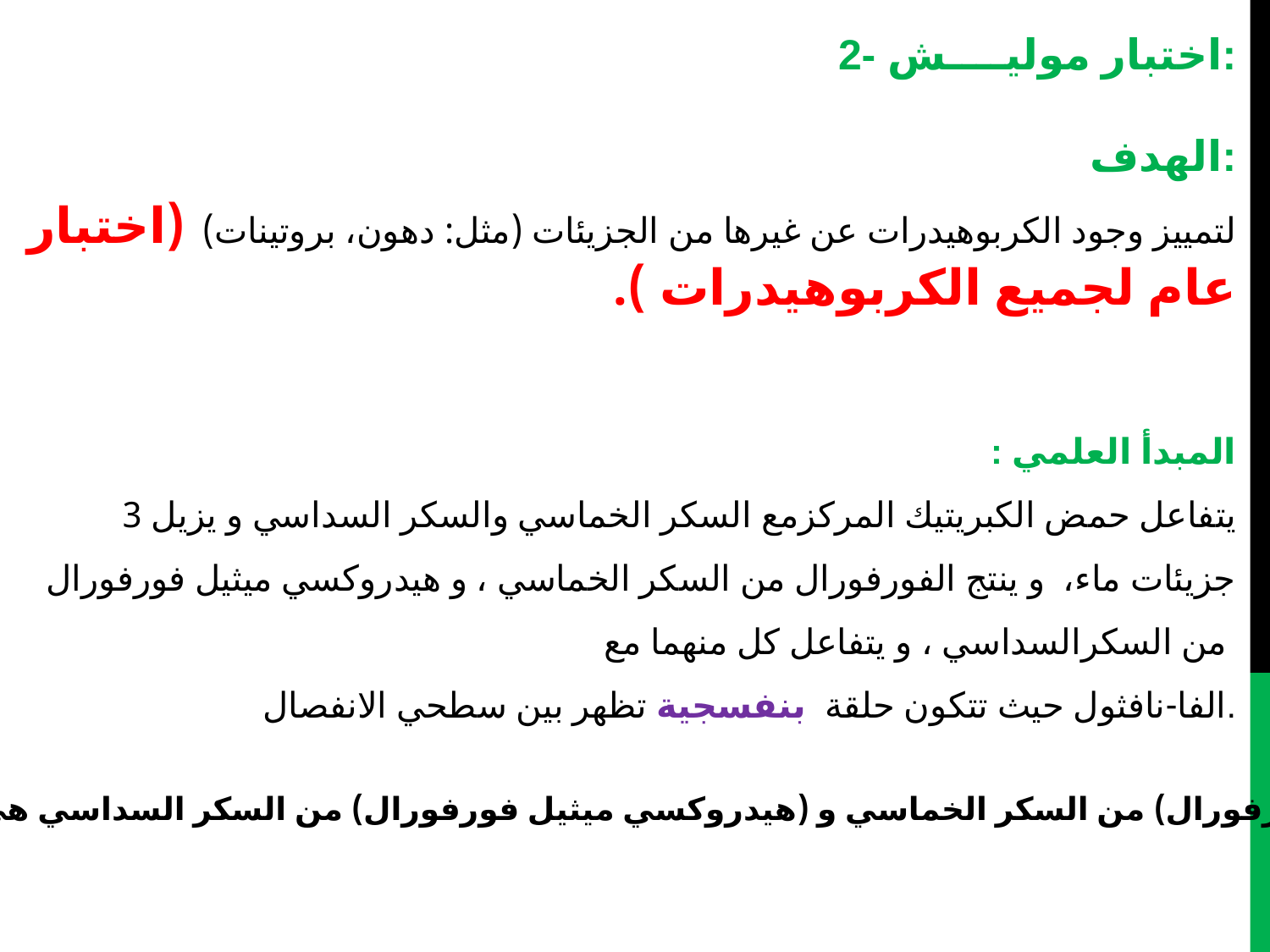

2- اختبار موليــــش:

الهدف:
لتمييز وجود الكربوهيدرات عن غيرها من الجزيئات (مثل: دهون، بروتينات) (اختبار عام لجميع الكربوهيدرات ).

: المبدأ العلمي
يتفاعل حمض الكبريتيك المركزمع السكر الخماسي والسكر السداسي و يزيل 3 جزيئات ماء،  و ينتج الفورفورال من السكر الخماسي ، و هيدروكسي ميثيل فورفورال من السكرالسداسي ، و يتفاعل كل منهما مع
الفا-نافثول حيث تتكون حلقة  بنفسجية تظهر بين سطحي الانفصال.
ملاحظة : (الفورفورال) من السكر الخماسي و (هيدروكسي ميثيل فورفورال) من السكر السداسي هي ألدهيدات.